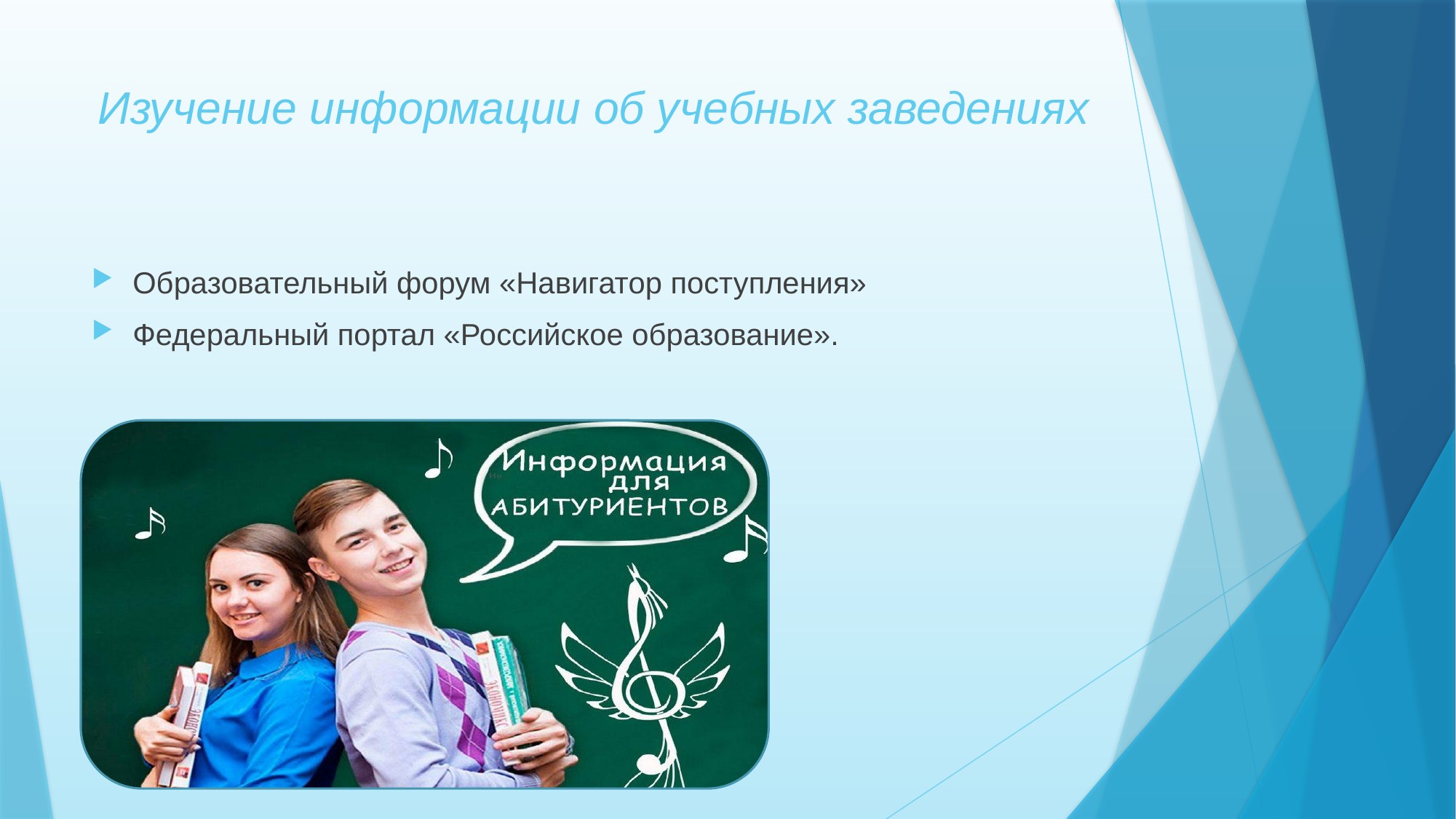

# Изучение информации об учебных заведениях
Образовательный форум «Навигатор поступления»
Федеральный портал «Российское образование».